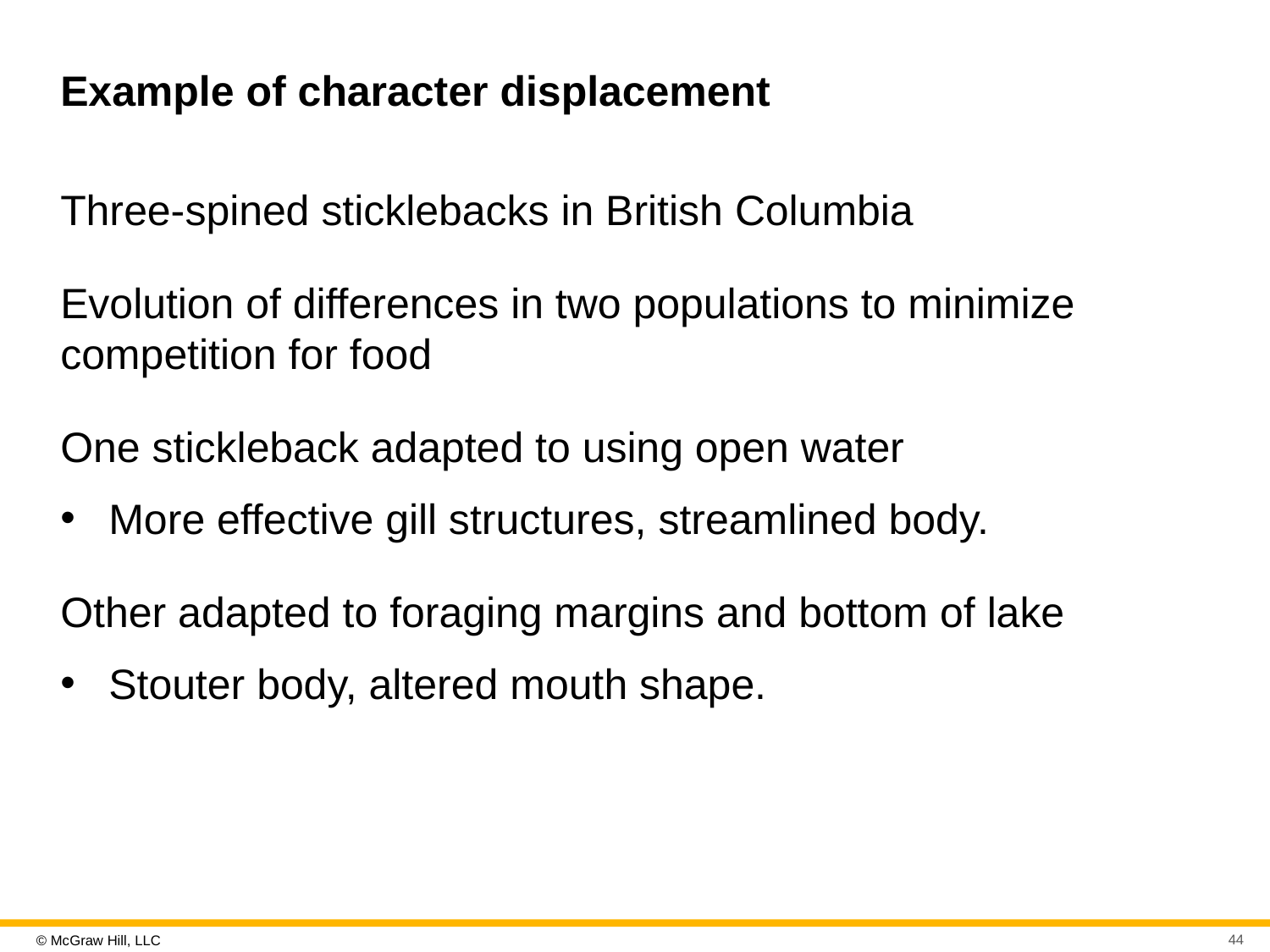

# Example of character displacement
Three-spined sticklebacks in British Columbia
Evolution of differences in two populations to minimize competition for food
One stickleback adapted to using open water
More effective gill structures, streamlined body.
Other adapted to foraging margins and bottom of lake
Stouter body, altered mouth shape.
44